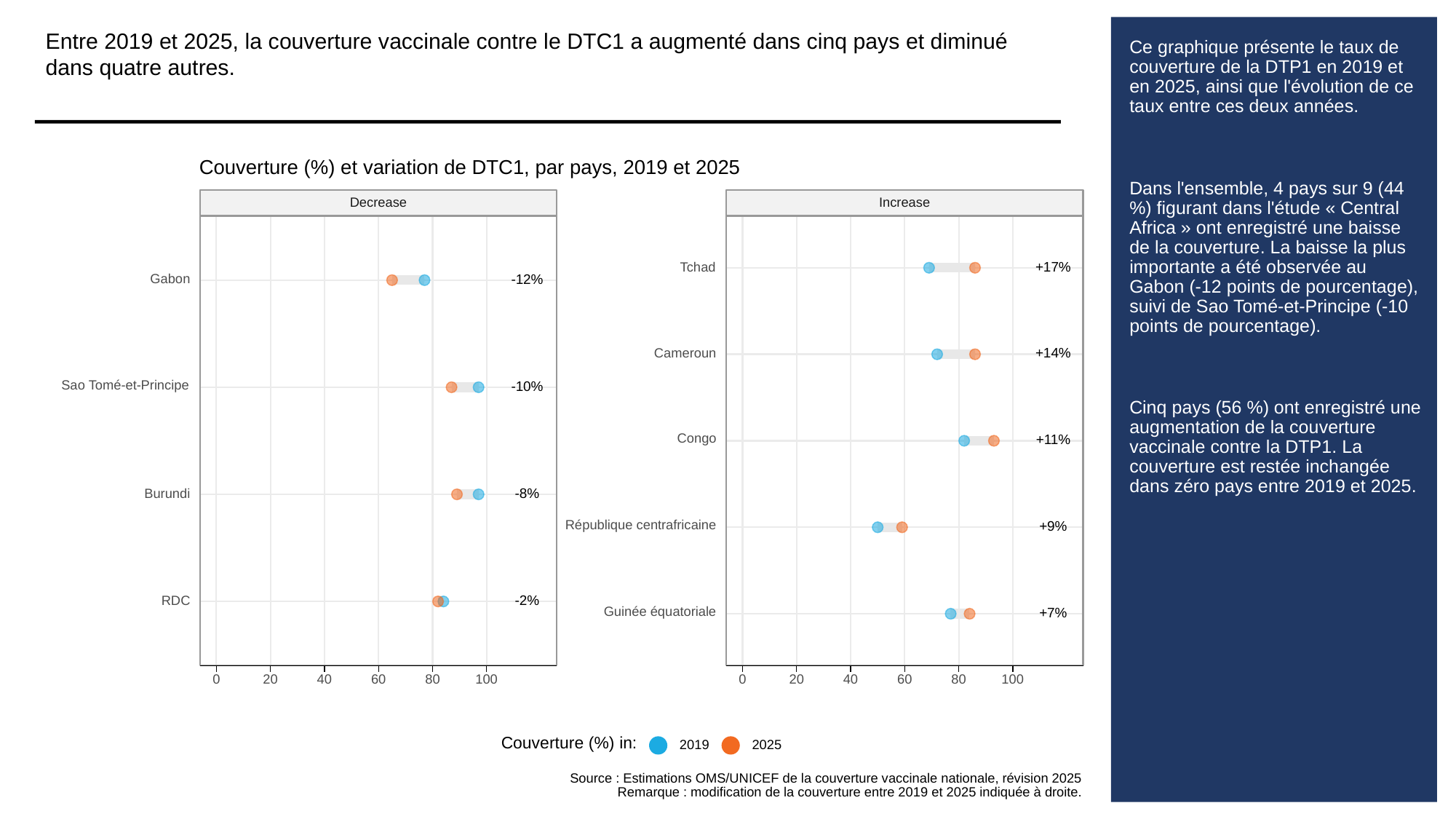

Entre 2019 et 2025, la couverture vaccinale contre le DTC1 a augmenté dans cinq pays et diminué dans quatre autres.
# Ce graphique présente le taux de couverture de la DTP1 en 2019 et en 2025, ainsi que l'évolution de ce taux entre ces deux années.

Dans l'ensemble, 4 pays sur 9 (44 %) figurant dans l'étude « Central Africa » ont enregistré une baisse de la couverture. La baisse la plus importante a été observée au Gabon (-12 points de pourcentage), suivi de Sao Tomé-et-Principe (-10 points de pourcentage).

Cinq pays (56 %) ont enregistré une augmentation de la couverture vaccinale contre la DTP1. La couverture est restée inchangée dans zéro pays entre 2019 et 2025.

Couverture (%) et variation de DTC1, par pays, 2019 et 2025

Decrease
Increase

+17%

Tchad

-12%

Gabon

+14%

Cameroun

Sao Tomé-et-Principe
-10%

Congo
+11%

-8%

Burundi

République centrafricaine
+9%

-2%

RDC

Guinée équatoriale
+7%

0
20
40
60
80
100
0
20
40
60
80
100
Couverture (%) in:

2019
2025
Source : Estimations OMS/UNICEF de la couverture vaccinale nationale, révision 2025
Remarque : modification de la couverture entre 2019 et 2025 indiquée à droite.